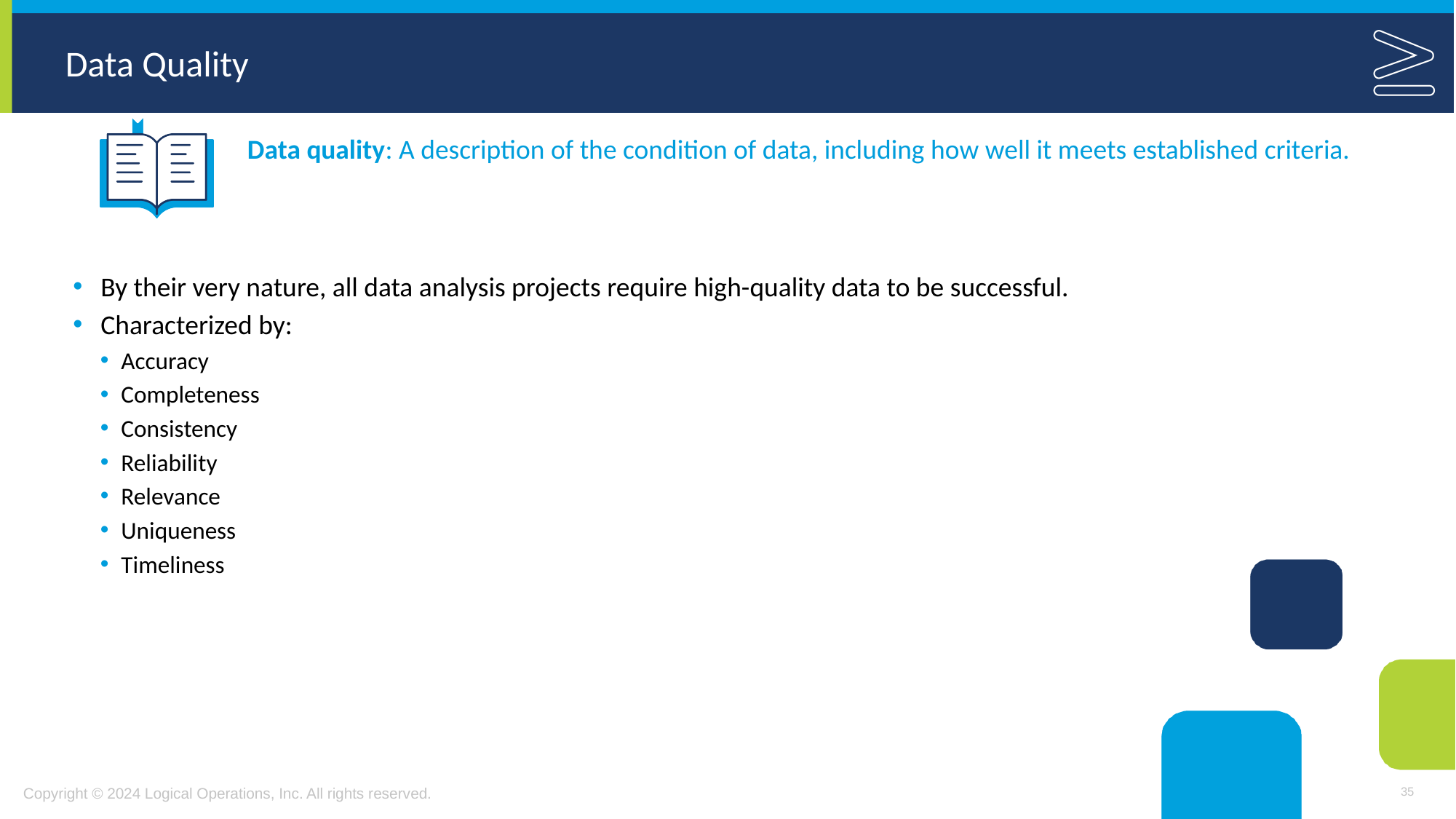

# Data Quality
Data quality: A description of the condition of data, including how well it meets established criteria.
By their very nature, all data analysis projects require high-quality data to be successful.
Characterized by:
Accuracy
Completeness
Consistency
Reliability
Relevance
Uniqueness
Timeliness
35